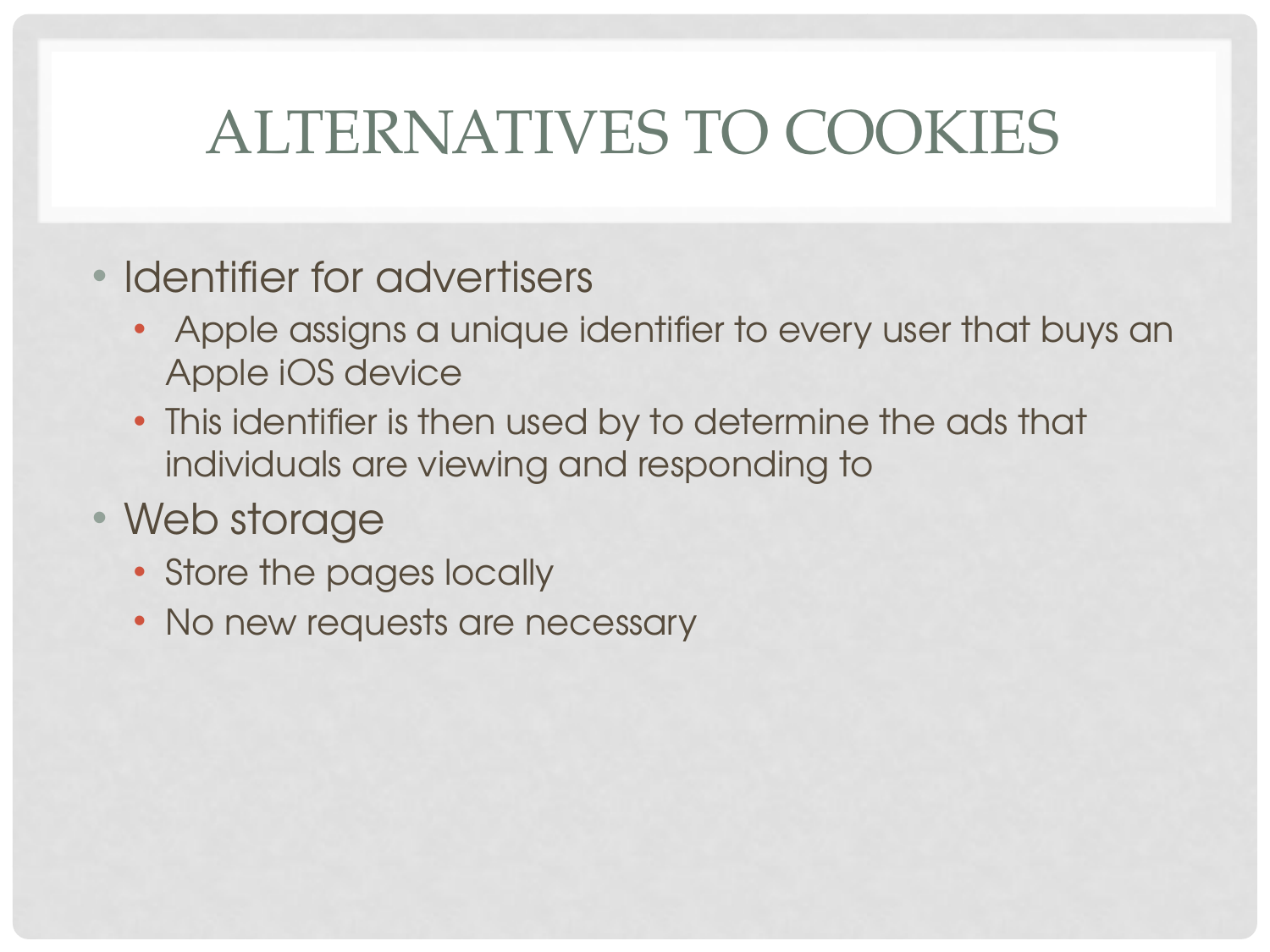

# Alternatives to cookies
Identifier for advertisers
 Apple assigns a unique identifier to every user that buys an Apple iOS device
This identifier is then used by to determine the ads that individuals are viewing and responding to
Web storage
Store the pages locally
No new requests are necessary